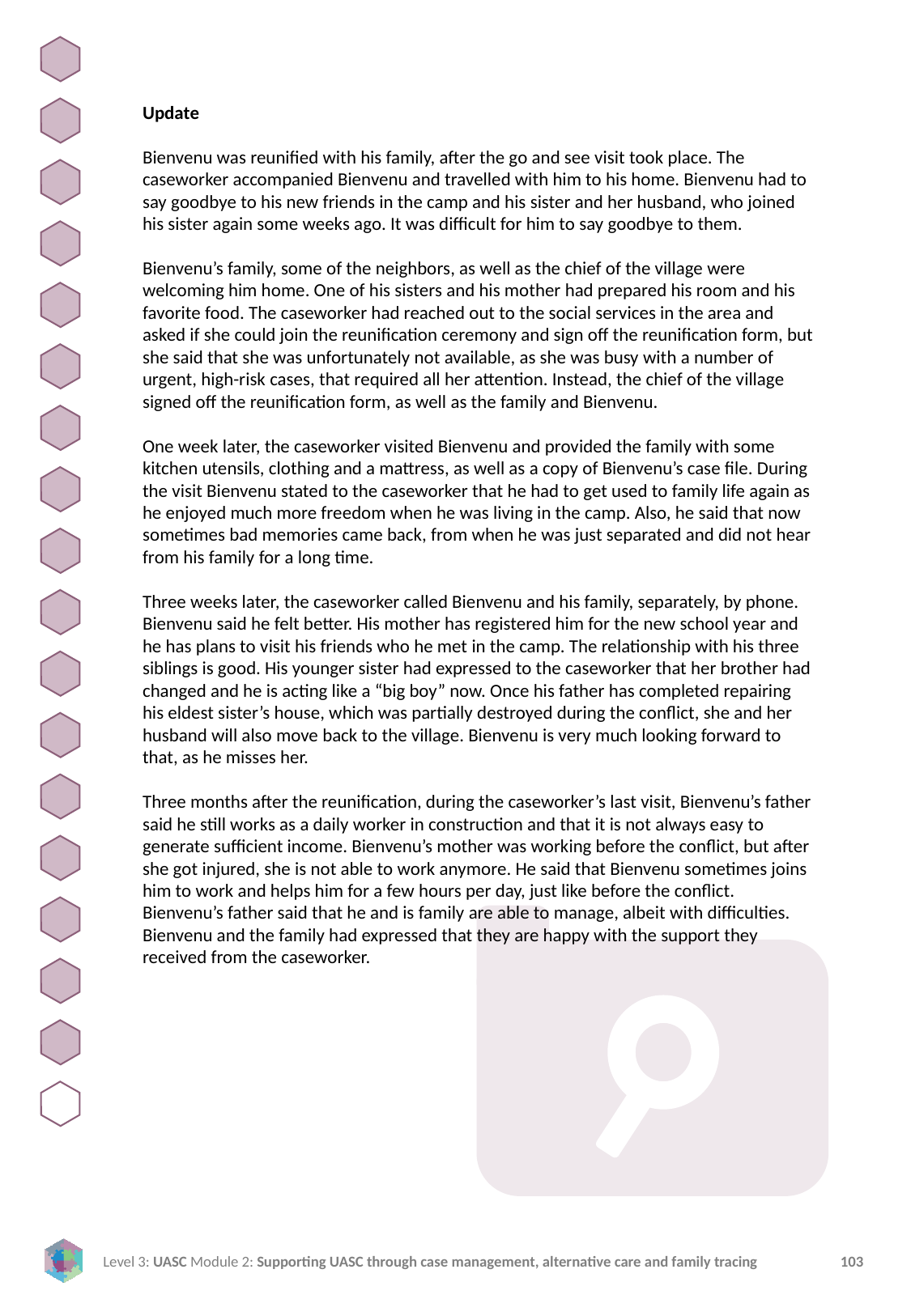

Update

Bienvenu was reunified with his family, after the go and see visit took place. The caseworker accompanied Bienvenu and travelled with him to his home. Bienvenu had to say goodbye to his new friends in the camp and his sister and her husband, who joined his sister again some weeks ago. It was difficult for him to say goodbye to them.
Bienvenu’s family, some of the neighbors, as well as the chief of the village were welcoming him home. One of his sisters and his mother had prepared his room and his favorite food. The caseworker had reached out to the social services in the area and asked if she could join the reunification ceremony and sign off the reunification form, but she said that she was unfortunately not available, as she was busy with a number of urgent, high-risk cases, that required all her attention. Instead, the chief of the village signed off the reunification form, as well as the family and Bienvenu.

One week later, the caseworker visited Bienvenu and provided the family with some kitchen utensils, clothing and a mattress, as well as a copy of Bienvenu’s case file. During the visit Bienvenu stated to the caseworker that he had to get used to family life again as he enjoyed much more freedom when he was living in the camp. Also, he said that now sometimes bad memories came back, from when he was just separated and did not hear from his family for a long time.

Three weeks later, the caseworker called Bienvenu and his family, separately, by phone. Bienvenu said he felt better. His mother has registered him for the new school year and he has plans to visit his friends who he met in the camp. The relationship with his three siblings is good. His younger sister had expressed to the caseworker that her brother had changed and he is acting like a “big boy” now. Once his father has completed repairing his eldest sister’s house, which was partially destroyed during the conflict, she and her husband will also move back to the village. Bienvenu is very much looking forward to that, as he misses her.

Three months after the reunification, during the caseworker’s last visit, Bienvenu’s father said he still works as a daily worker in construction and that it is not always easy to generate sufficient income. Bienvenu’s mother was working before the conflict, but after she got injured, she is not able to work anymore. He said that Bienvenu sometimes joins him to work and helps him for a few hours per day, just like before the conflict. Bienvenu’s father said that he and is family are able to manage, albeit with difficulties. Bienvenu and the family had expressed that they are happy with the support they received from the caseworker.